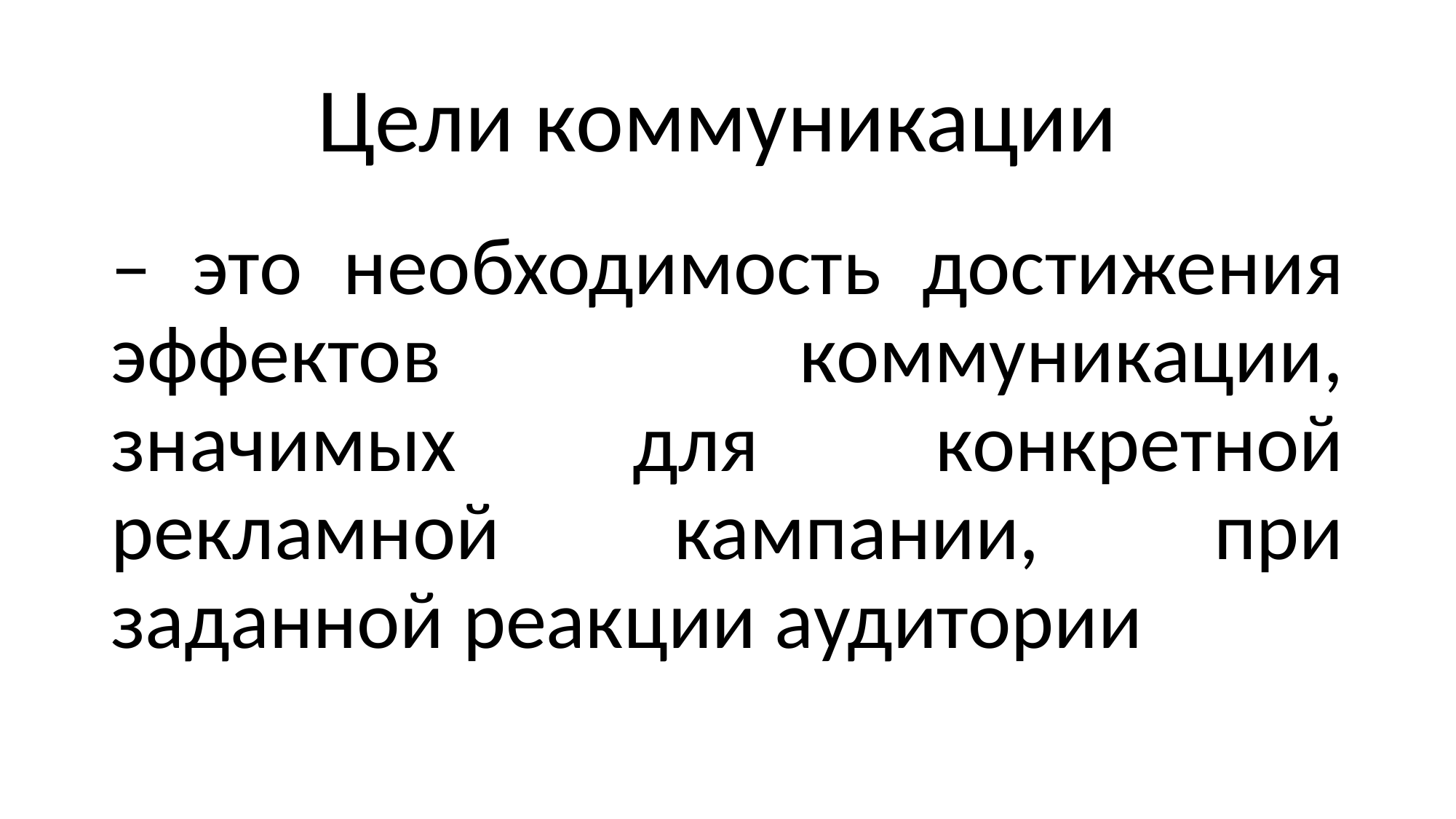

# Цели коммуникации
– это необходимость достижения эффектов коммуникации, значимых для конкретной рекламной кампании, при заданной реакции аудитории